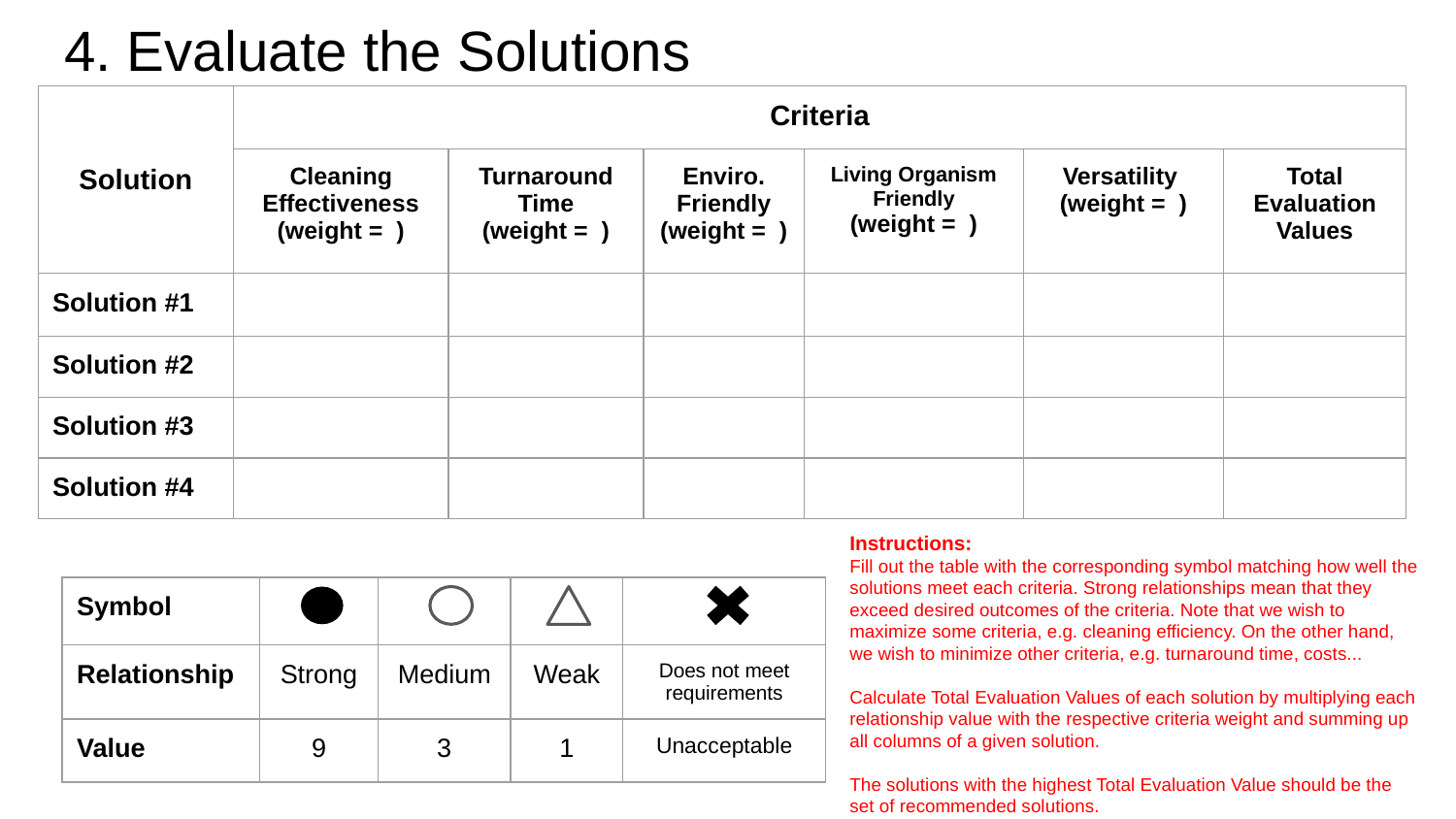

# 4. Evaluate the Solutions
| Solution | Criteria |  |  |  |  |  |
| --- | --- | --- | --- | --- | --- | --- |
|  | Cleaning Effectiveness (weight = ) | Turnaround Time (weight = ) | Enviro. Friendly (weight = ) | Living Organism Friendly (weight = ) | Versatility (weight = ) | Total Evaluation Values |
| Solution #1 |  |  |  |  |  |  |
| Solution #2 |  |  |  |  |  |  |
| Solution #3 |  |  |  |  |  |  |
| Solution #4 |  |  |  |  |  |  |
Instructions:
Fill out the table with the corresponding symbol matching how well the solutions meet each criteria. Strong relationships mean that they exceed desired outcomes of the criteria. Note that we wish to maximize some criteria, e.g. cleaning efficiency. On the other hand, we wish to minimize other criteria, e.g. turnaround time, costs...
Calculate Total Evaluation Values of each solution by multiplying each relationship value with the respective criteria weight and summing up all columns of a given solution.

The solutions with the highest Total Evaluation Value should be the set of recommended solutions.
| Symbol |  |  |  |  |
| --- | --- | --- | --- | --- |
| Relationship | Strong | Medium | Weak | Does not meet requirements |
| Value | 9 | 3 | 1 | Unacceptable |